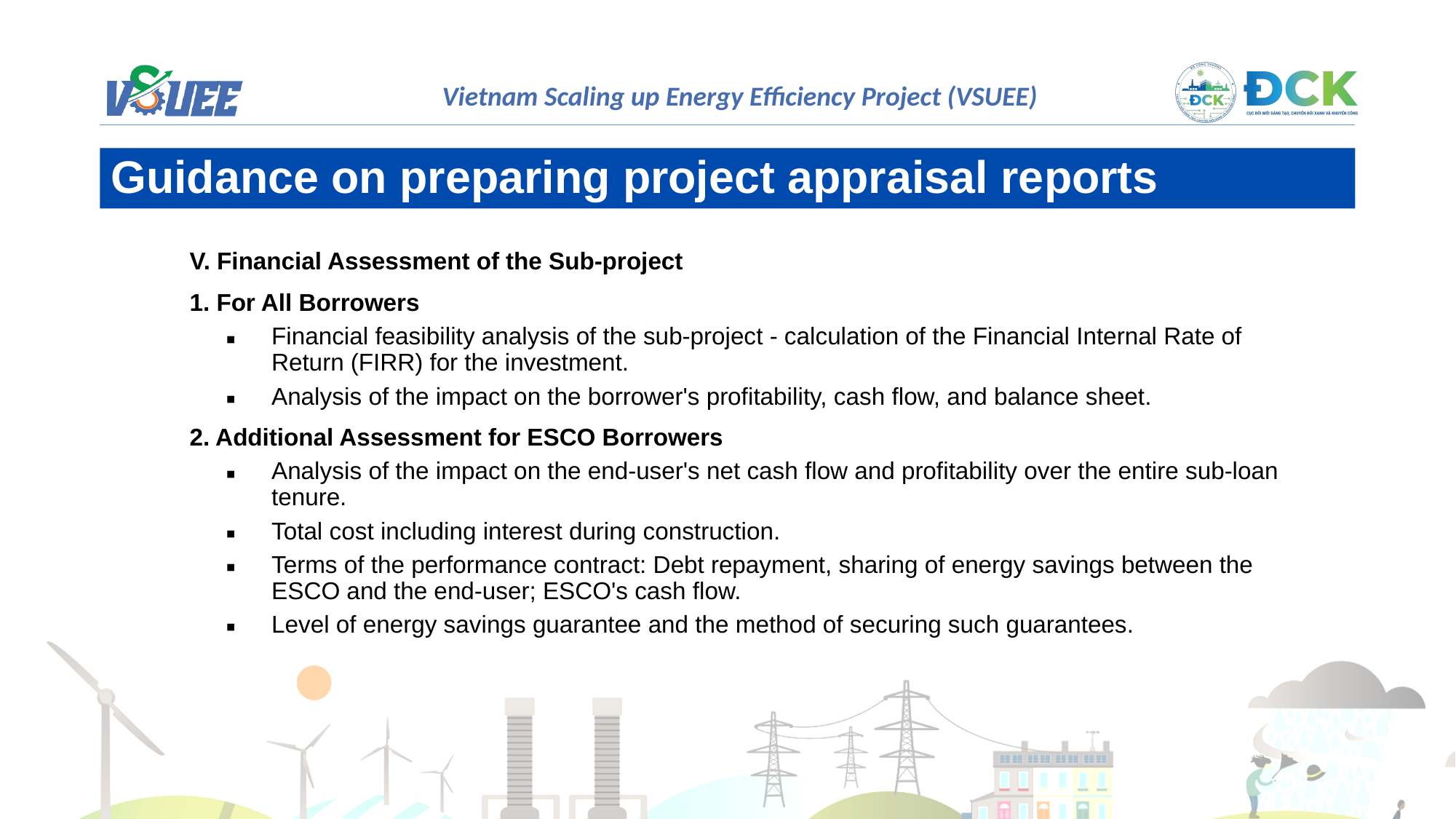

Guidance on preparing project appraisal reports
V. Financial Assessment of the Sub-project
1. For All Borrowers
Financial feasibility analysis of the sub-project - calculation of the Financial Internal Rate of Return (FIRR) for the investment.
Analysis of the impact on the borrower's profitability, cash flow, and balance sheet.
2. Additional Assessment for ESCO Borrowers
Analysis of the impact on the end-user's net cash flow and profitability over the entire sub-loan tenure.
Total cost including interest during construction.
Terms of the performance contract: Debt repayment, sharing of energy savings between the ESCO and the end-user; ESCO's cash flow.
Level of energy savings guarantee and the method of securing such guarantees.